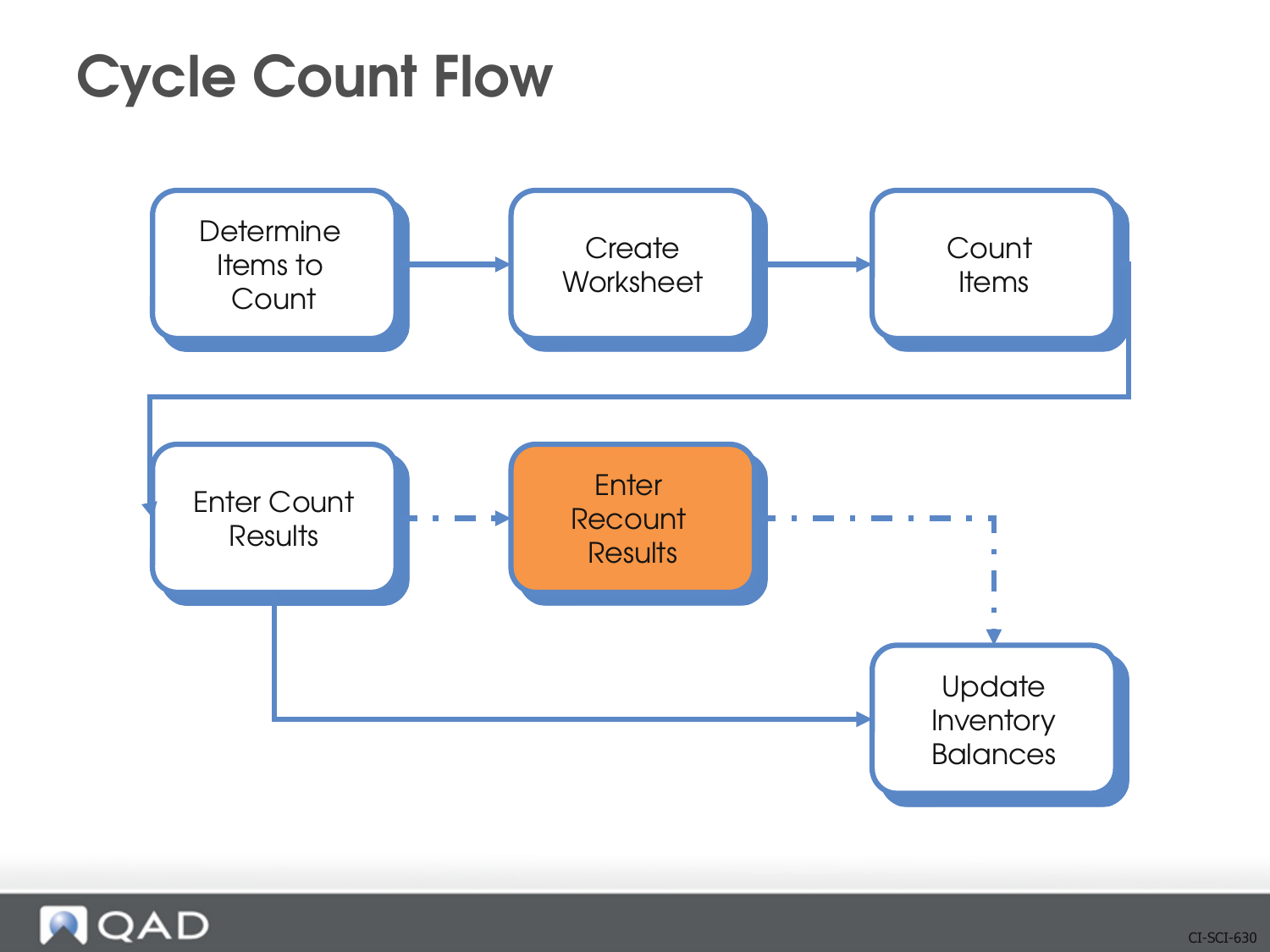

# Cycle Count Flow
Determine
Items to
Count
Create Worksheet
Count
Items
Enter Count Results
Enter
Recount
Results
Update Inventory Balances
CI-SCI-630